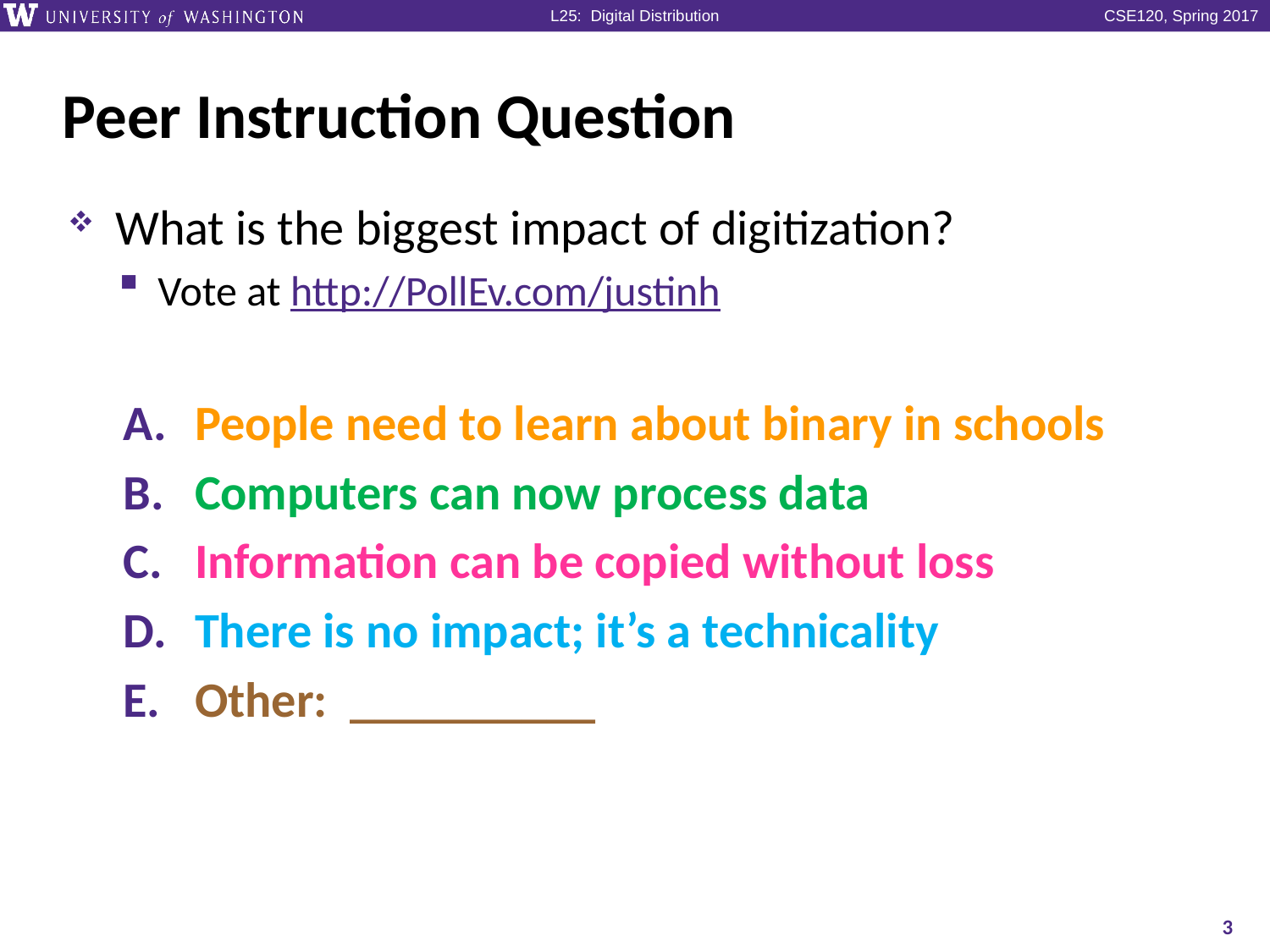

# Peer Instruction Question
What is the biggest impact of digitization?
Vote at http://PollEv.com/justinh

People need to learn about binary in schools
Computers can now process data
Information can be copied without loss
There is no impact; it’s a technicality
Other:  __________

3